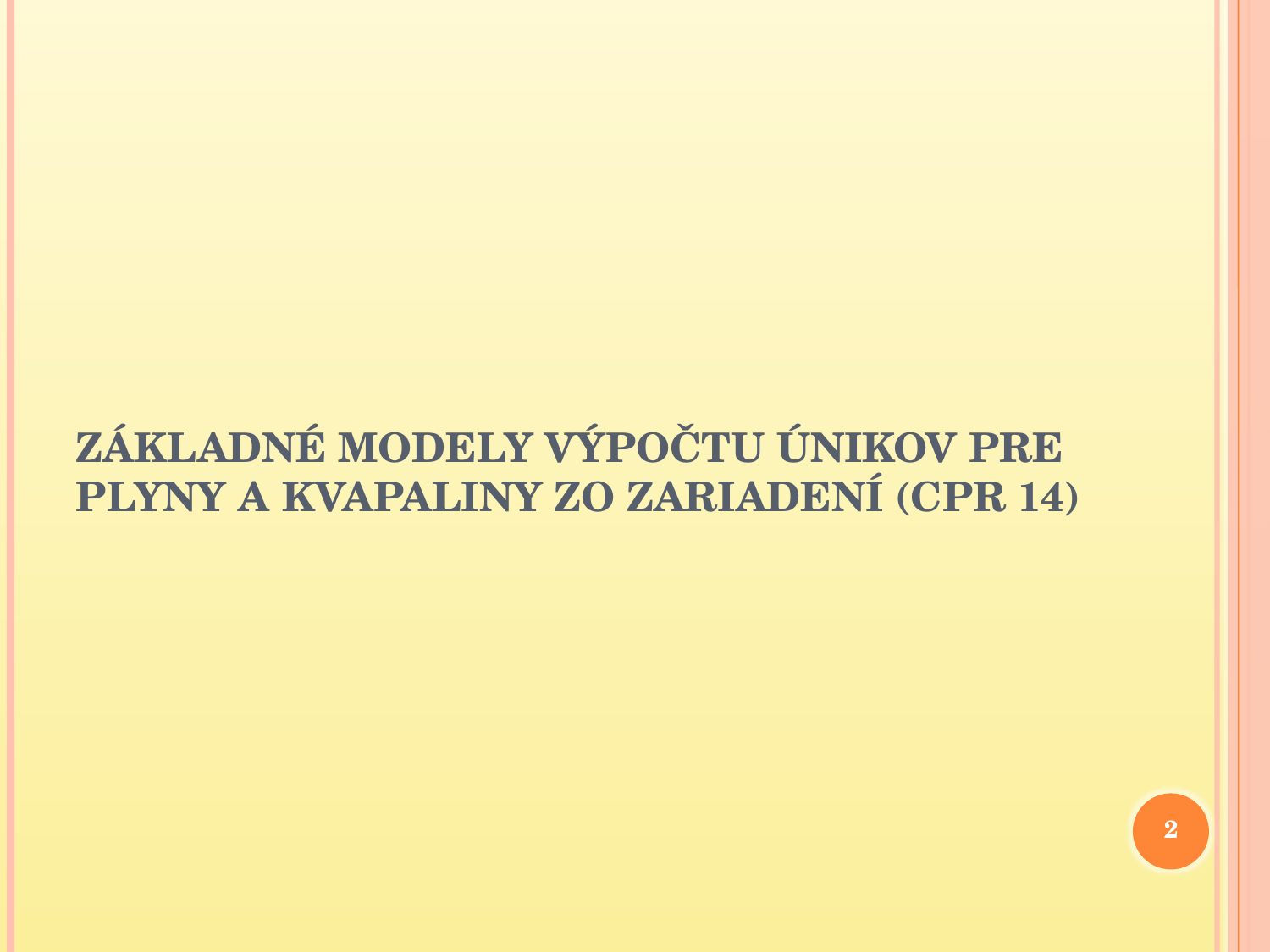

# Základné modely výpočtu únikov pre plyny a kvapaliny zo zariadení (CPR 14)
2